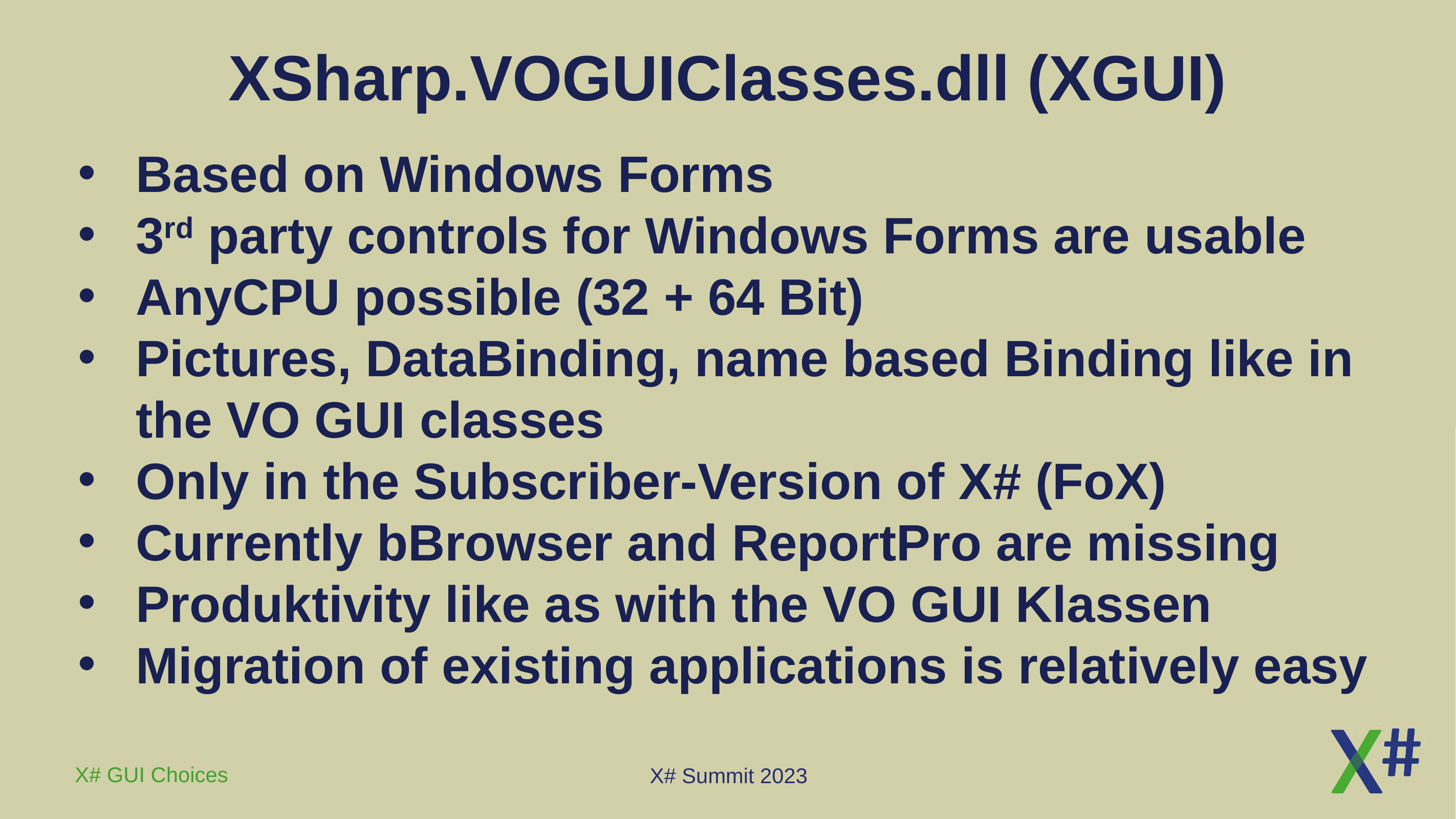

# XSharp.VOGUIClasses.dll (XGUI)
Based on Windows Forms
3rd party controls for Windows Forms are usable
AnyCPU possible (32 + 64 Bit)
Pictures, DataBinding, name based Binding like in the VO GUI classes
Only in the Subscriber-Version of X# (FoX)
Currently bBrowser and ReportPro are missing
Produktivity like as with the VO GUI Klassen
Migration of existing applications is relatively easy